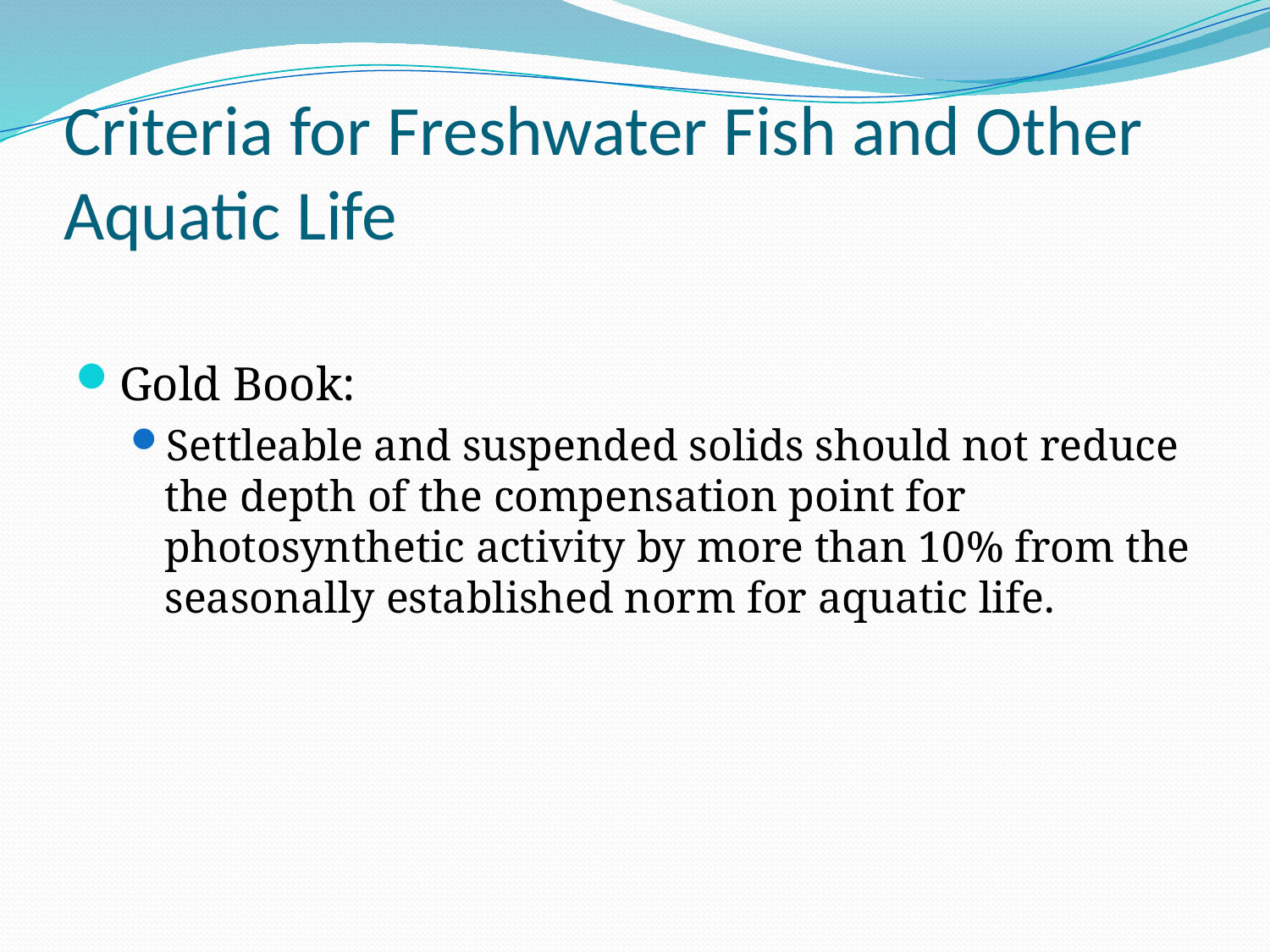

# Criteria for Freshwater Fish and Other Aquatic Life
Gold Book:
Settleable and suspended solids should not reduce the depth of the compensation point for photosynthetic activity by more than 10% from the seasonally established norm for aquatic life.